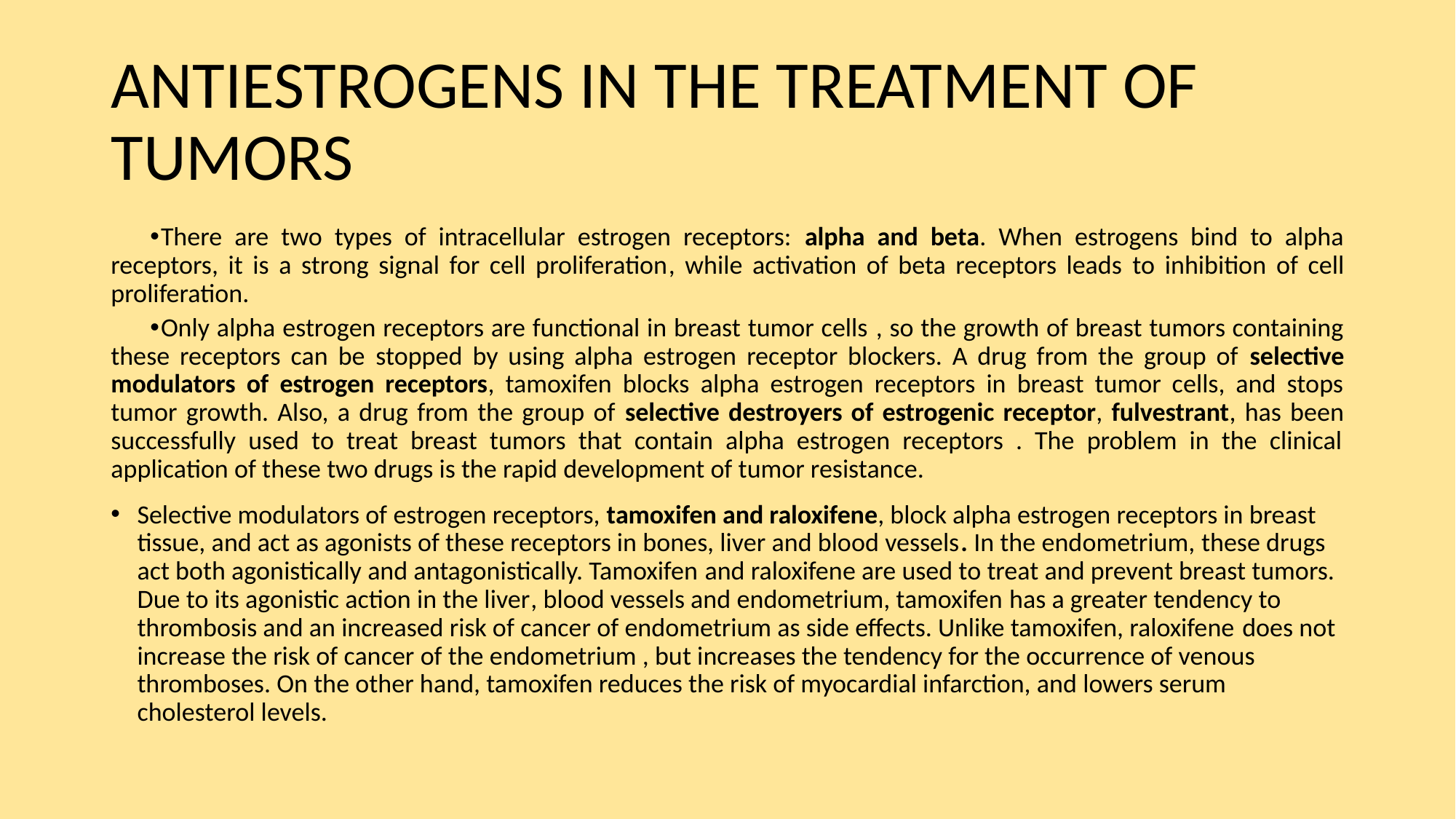

# ANTIESTROGENS IN THE TREATMENT OF TUMORS
There are two types of intracellular estrogen receptors: alpha and beta. When estrogens bind to alpha receptors, it is a strong signal for cell proliferation, while activation of beta receptors leads to inhibition ­of cell proliferation.
Only alpha estrogen receptors are functional in breast tumor cells ­, so the growth of breast tumors containing these receptors can be ­stopped by using alpha estrogen receptor blockers. A drug from the group of selective modulators of estrogen receptors, tamoxifen blocks ­alpha estrogen receptors in breast tumor cells, and stops tumor growth. Also, a drug from the group of selective destroyers of estrogenic receptor, fulvestrant, has been successfully used to treat breast tumors that contain alpha estrogen receptors . The problem in the clinical application of these two drugs is the rapid development of tumor resistance.
Selective modulators of estrogen receptors, tamoxifen and raloxifene, block alpha estrogen receptors in breast tissue, and act as agonists of these receptors in bones, liver and blood vessels. In the endometrium, ­these drugs act both agonistically and antagonistically. Tamoxifen ­and raloxifene are used to treat and prevent breast tumors. Due to its agonistic action in the liver, blood vessels and endometrium, tamoxifen ­has a greater tendency to thrombosis and an increased risk of cancer of endometrium as side effects. Unlike tamoxifen, raloxifene ­does not increase the risk of cancer of the endometrium , but increases the tendency for the occurrence of venous thromboses. On the other hand, tamoxifen reduces the risk of myocardial infarction, and lowers serum cholesterol levels.